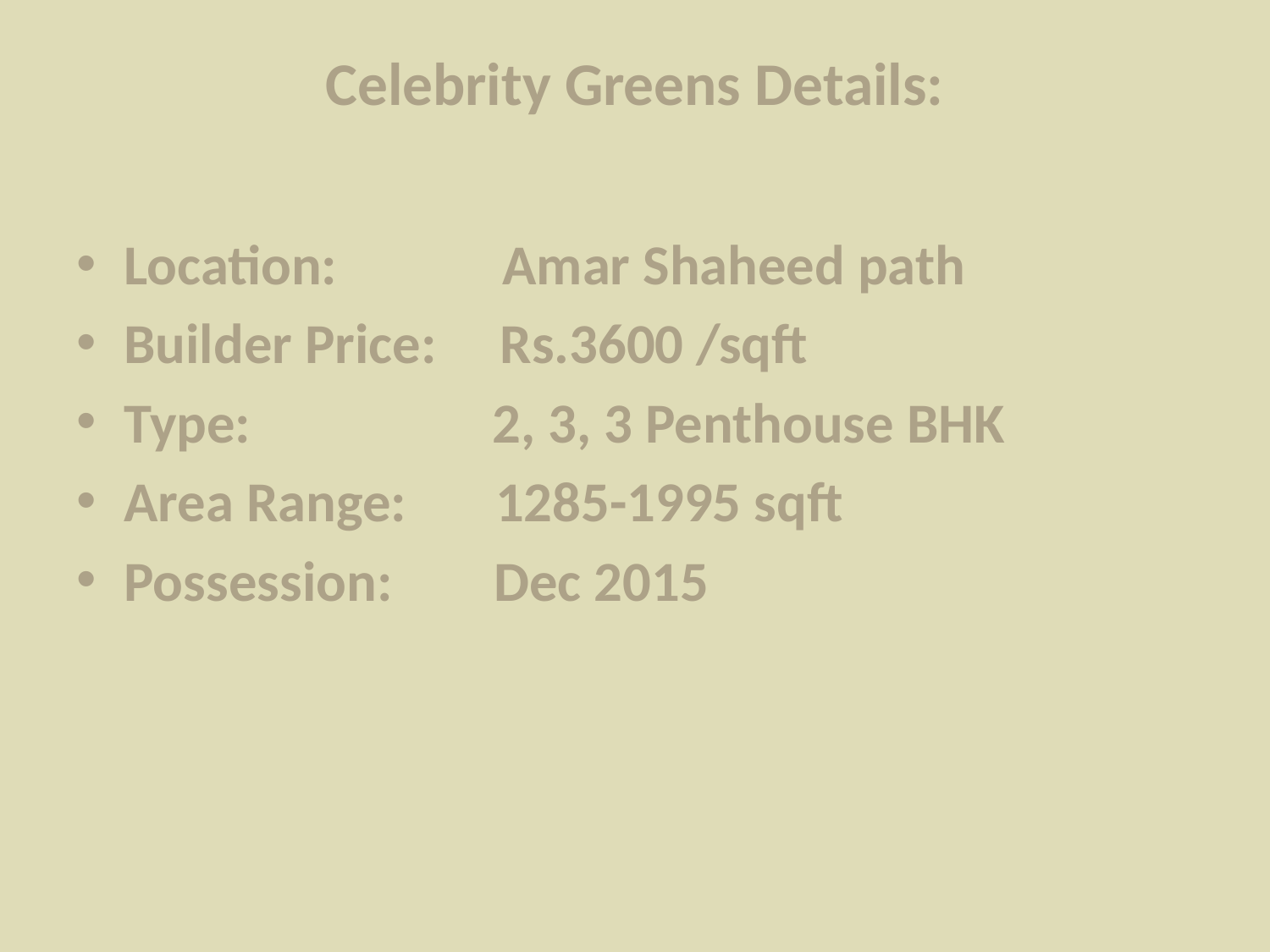

# Celebrity Greens Details:
Location:             Amar Shaheed path
Builder Price:     Rs.3600 /sqft
Type:                   2, 3, 3 Penthouse BHK
Area Range:       1285-1995 sqft
Possession:        Dec 2015